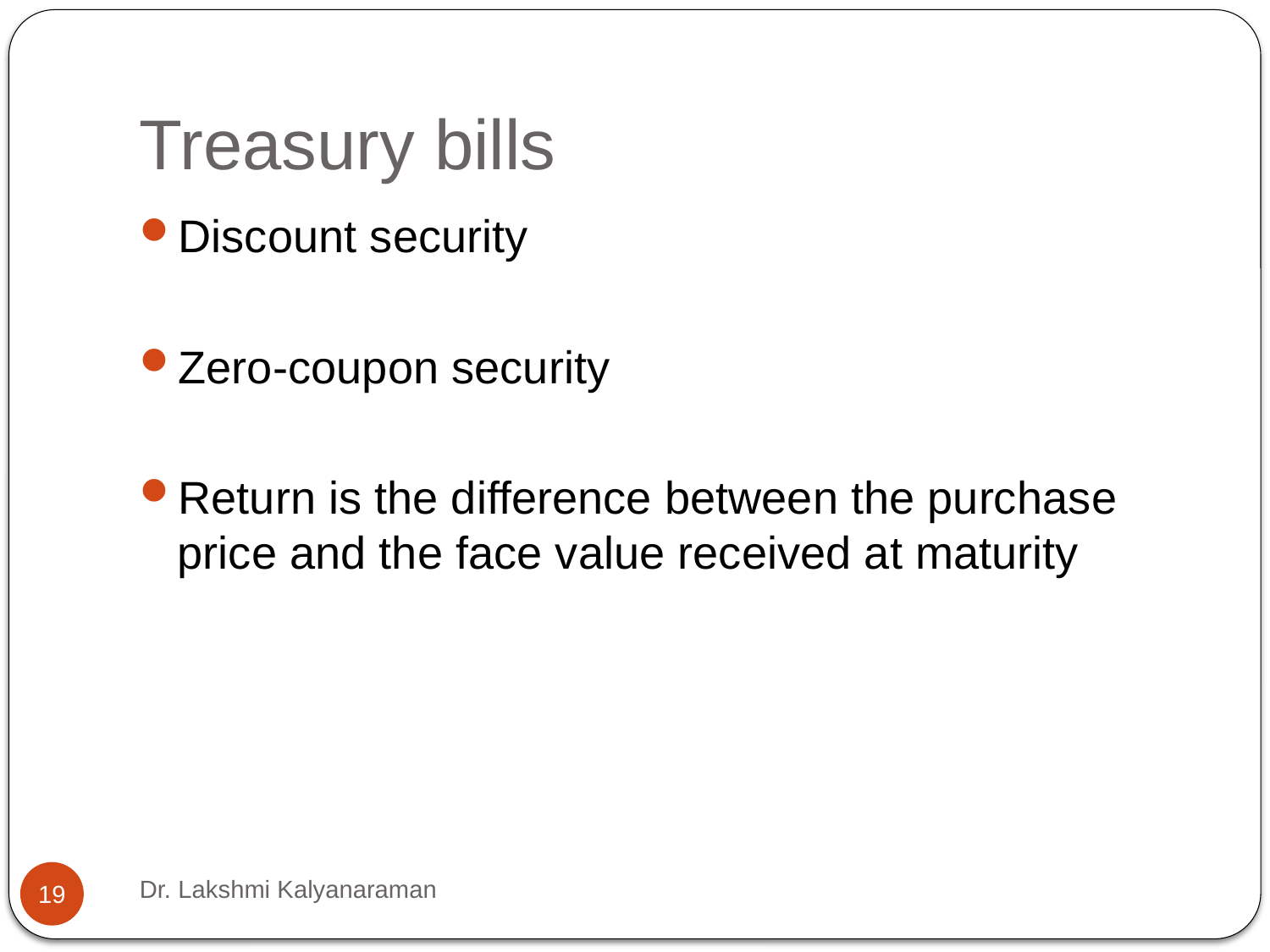

# Treasury bills
Discount security

Zero-coupon security

Return is the difference between the purchase price and the face value received at maturity
Dr. Lakshmi Kalyanaraman
19